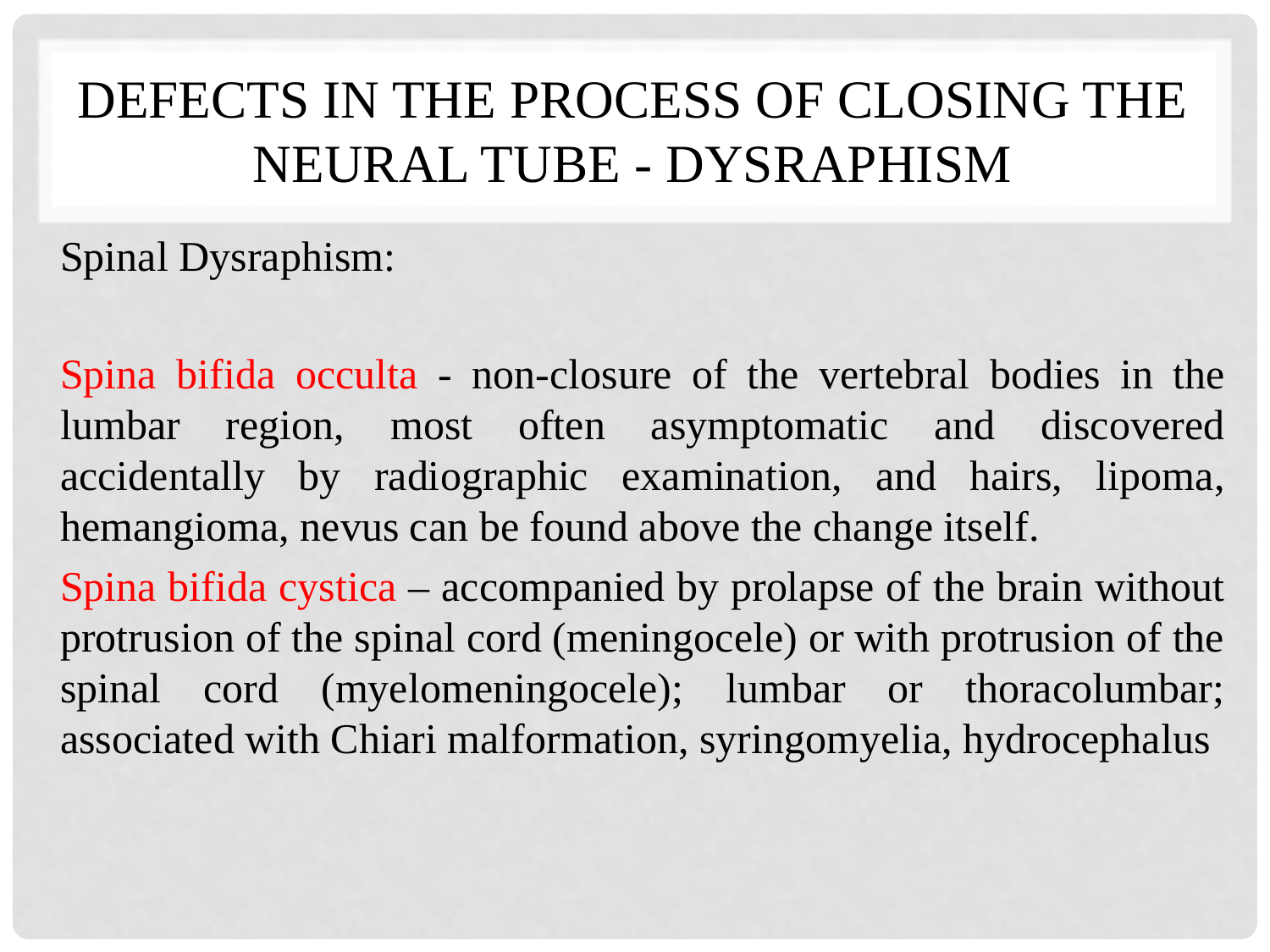

# Defects in the process of closing the neural tube - dysraphism
Spinal Dysraphism:

Spina bifida occulta - non-closure of the vertebral bodies in the lumbar region, most often asymptomatic and discovered accidentally by radiographic examination, and hairs, lipoma, hemangioma, nevus can be found above the change itself.
Spina bifida cystica – accompanied by prolapse of the brain without protrusion of the spinal cord (meningocele) or with protrusion of the spinal cord (myelomeningocele); lumbar or thoracolumbar; associated with Chiari malformation, syringomyelia, hydrocephalus